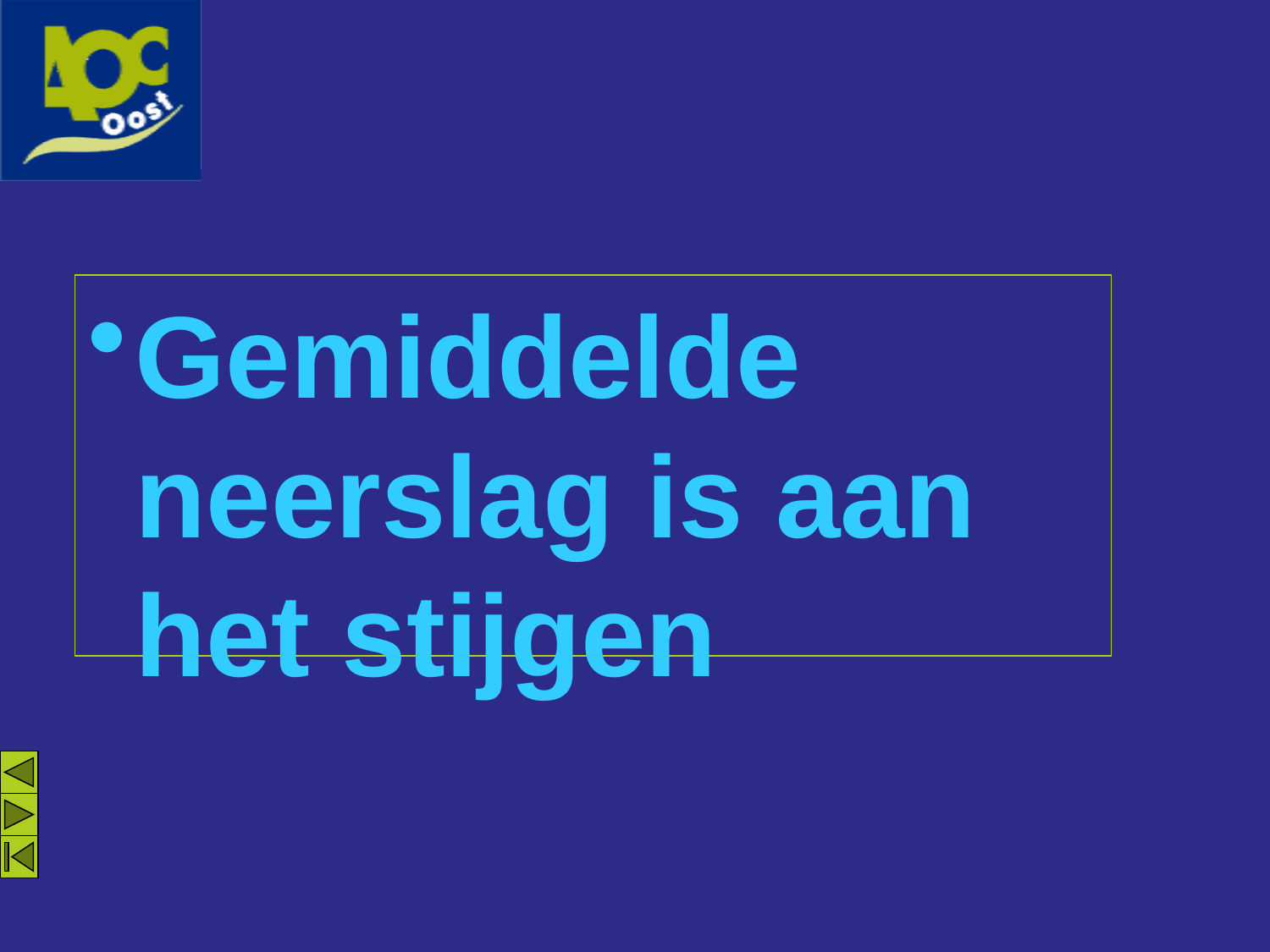

#
Gemiddelde neerslag is aan het stijgen